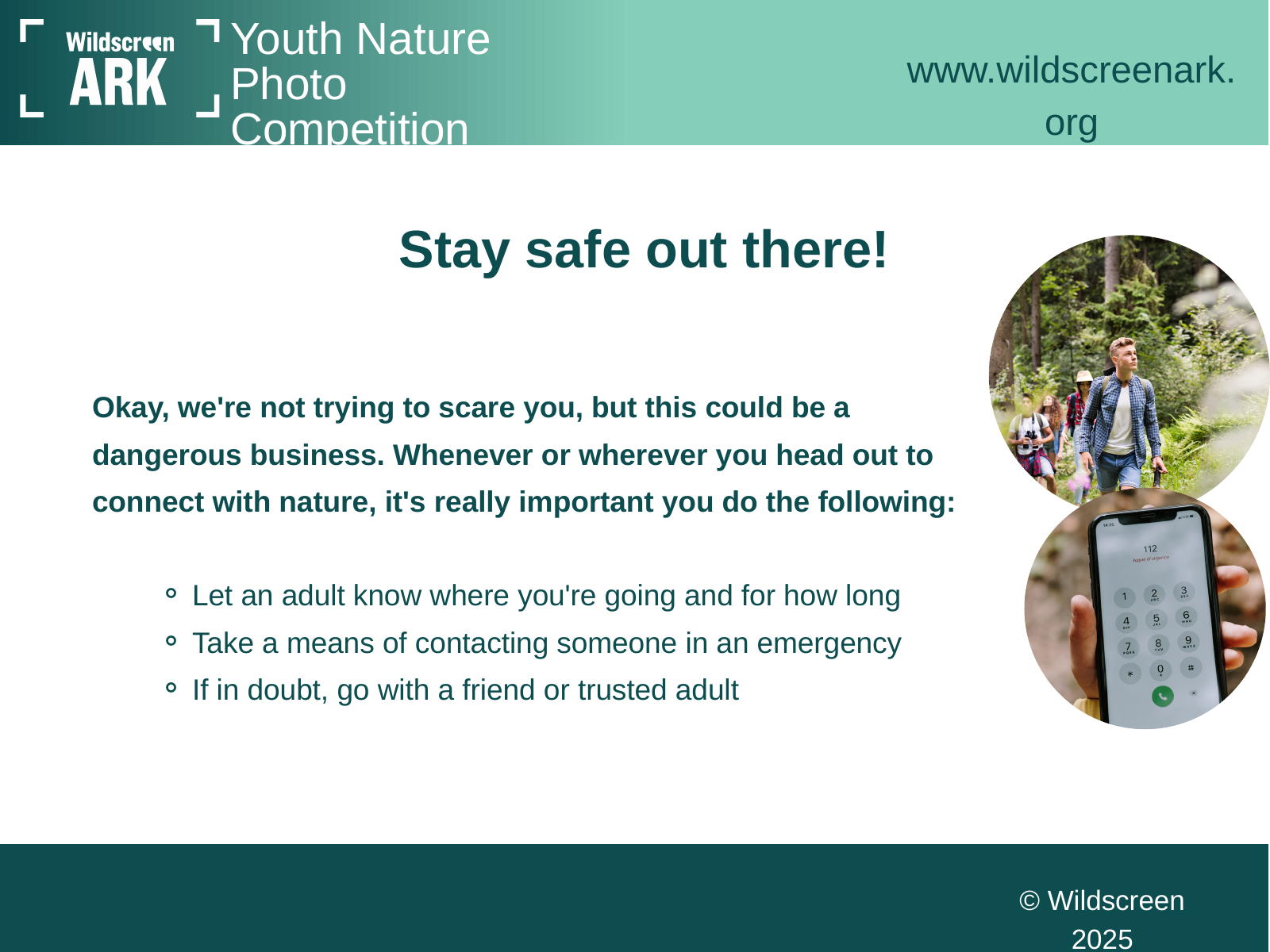

Youth Nature Photo Competition
www.wildscreenark.org
Stay safe out there!

Okay, we're not trying to scare you, but this could be a dangerous business. Whenever or wherever you head out to connect with nature, it's really important you do the following:
​
Let an adult know where you're going and for how long​
Take a means of contacting someone in an emergency​
If in doubt, go with a friend​ or trusted adult

© Wildscreen 2025